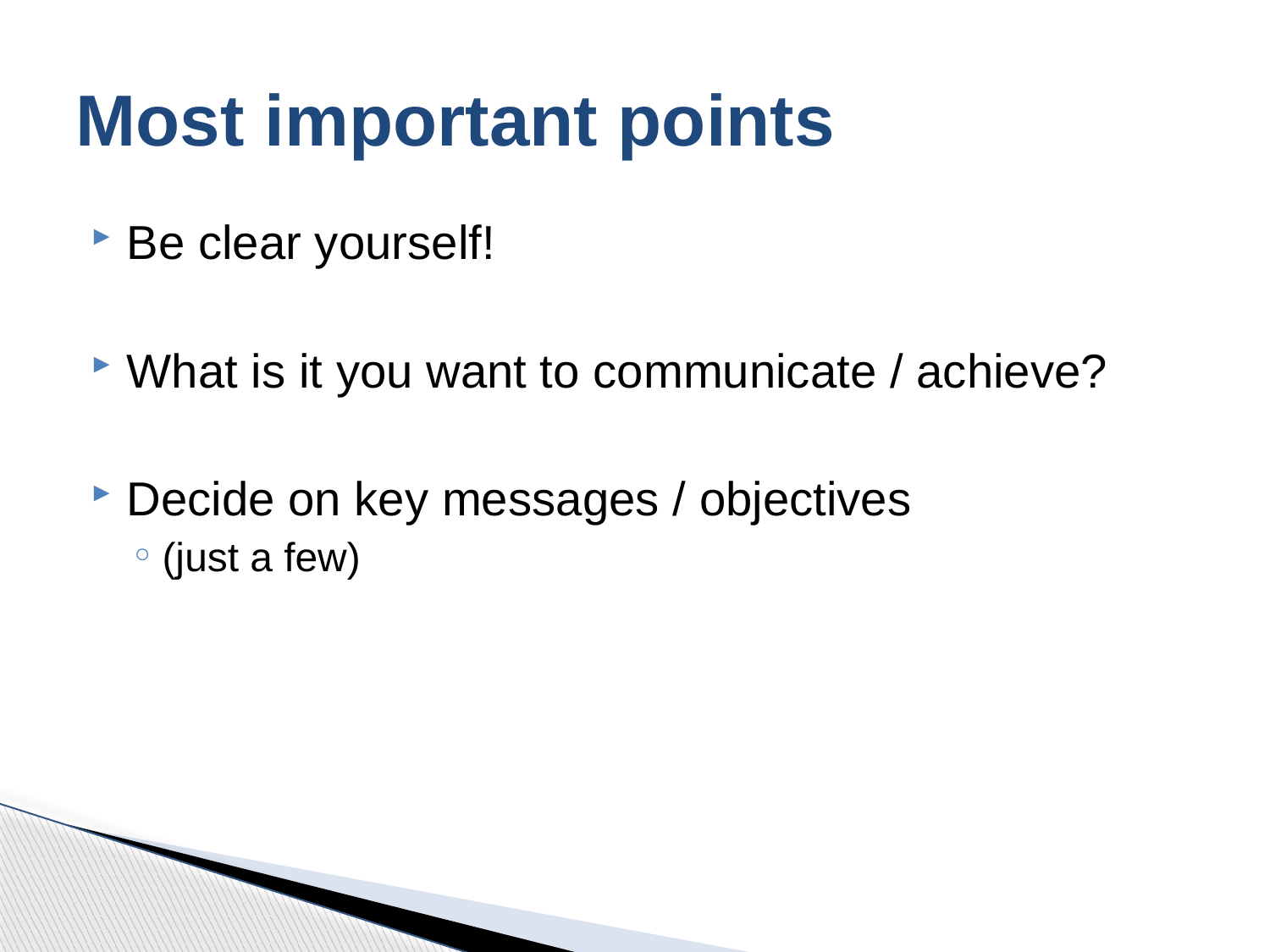

# Most important points
Be clear yourself!

What is it you want to communicate / achieve?

Decide on key messages / objectives
(just a few)